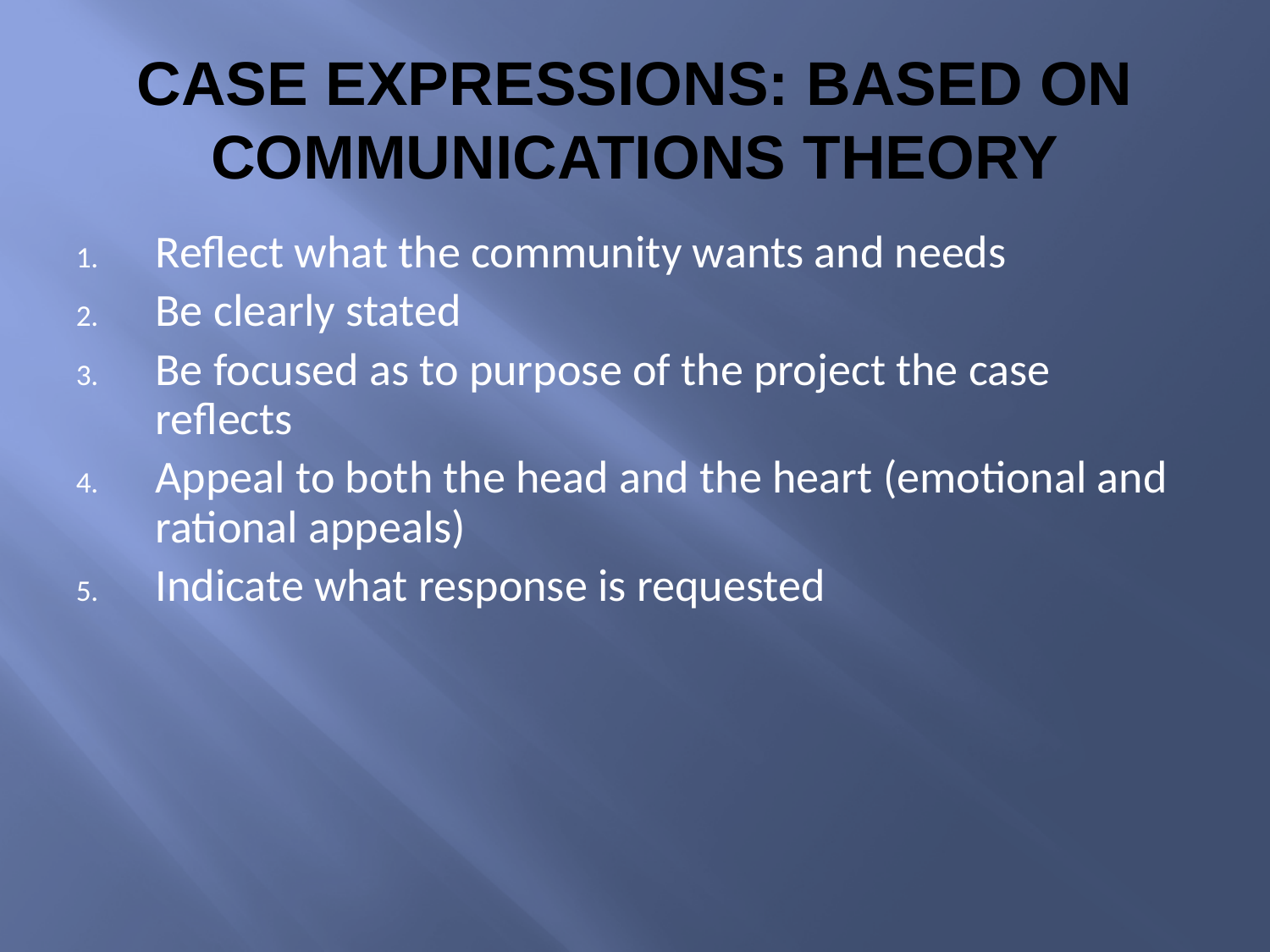

# CASE EXPRESSIONS: BASED ON COMMUNICATIONS THEORY
Reflect what the community wants and needs
Be clearly stated
Be focused as to purpose of the project the case reflects
Appeal to both the head and the heart (emotional and rational appeals)
Indicate what response is requested